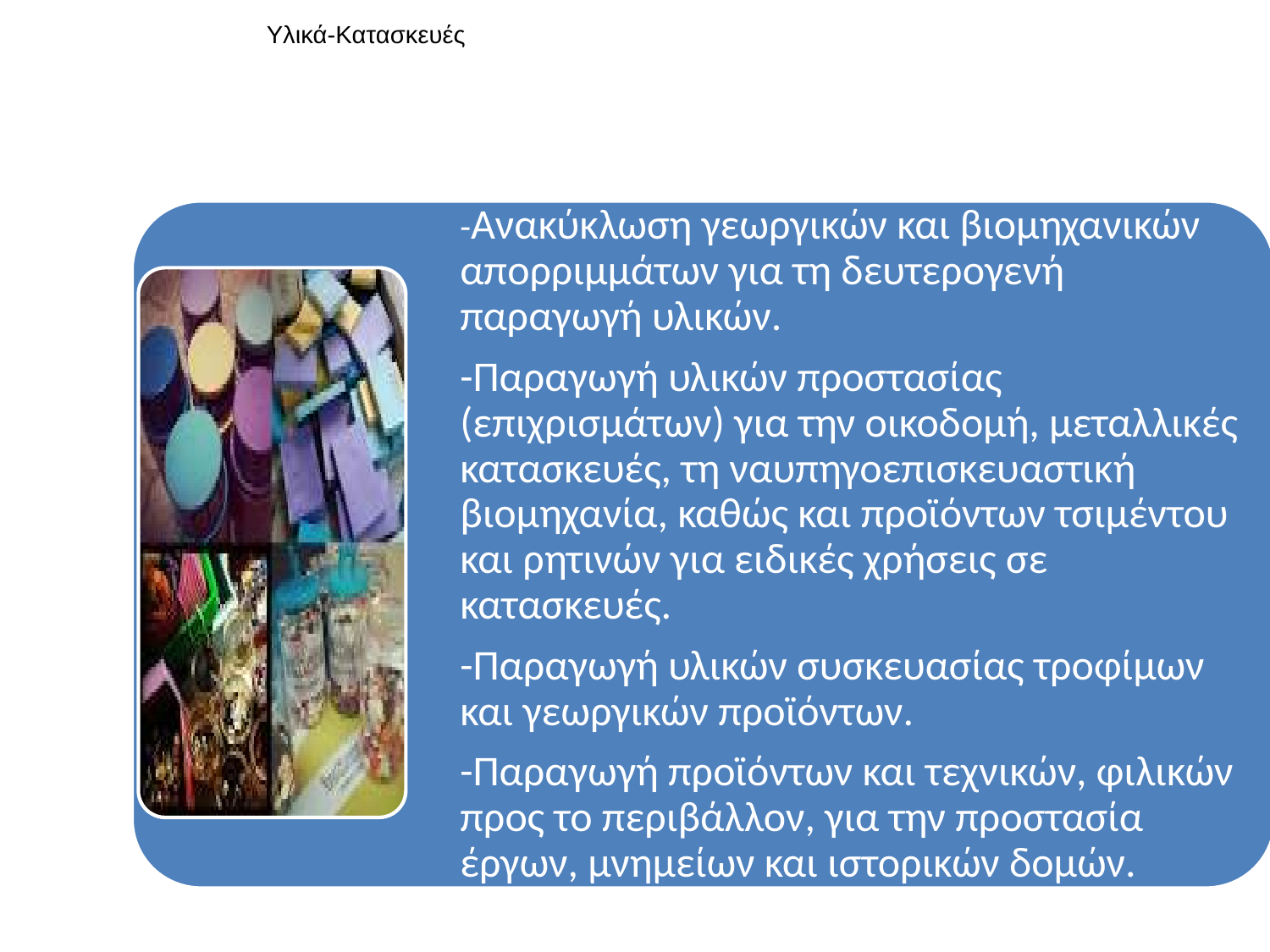

# Υλικά-Κατασκευές
-Ανακύκλωση γεωργικών και βιομηχανικών απορριμμάτων για τη δευτερογενή παραγωγή υλικών.
-Παραγωγή υλικών προστασίας (επιχρισμάτων) για την οικοδομή, μεταλλικές κατασκευές, τη ναυπηγοεπισκευαστική βιομηχανία, καθώς και προϊόντων τσιμέντου και ρητινών για ειδικές χρήσεις σε κατασκευές.
-Παραγωγή υλικών συσκευασίας τροφίμων και γεωργικών προϊόντων.
-Παραγωγή προϊόντων και τεχνικών, φιλικών προς το περιβάλλον, για την προστασία έργων, μνημείων και ιστορικών δομών.